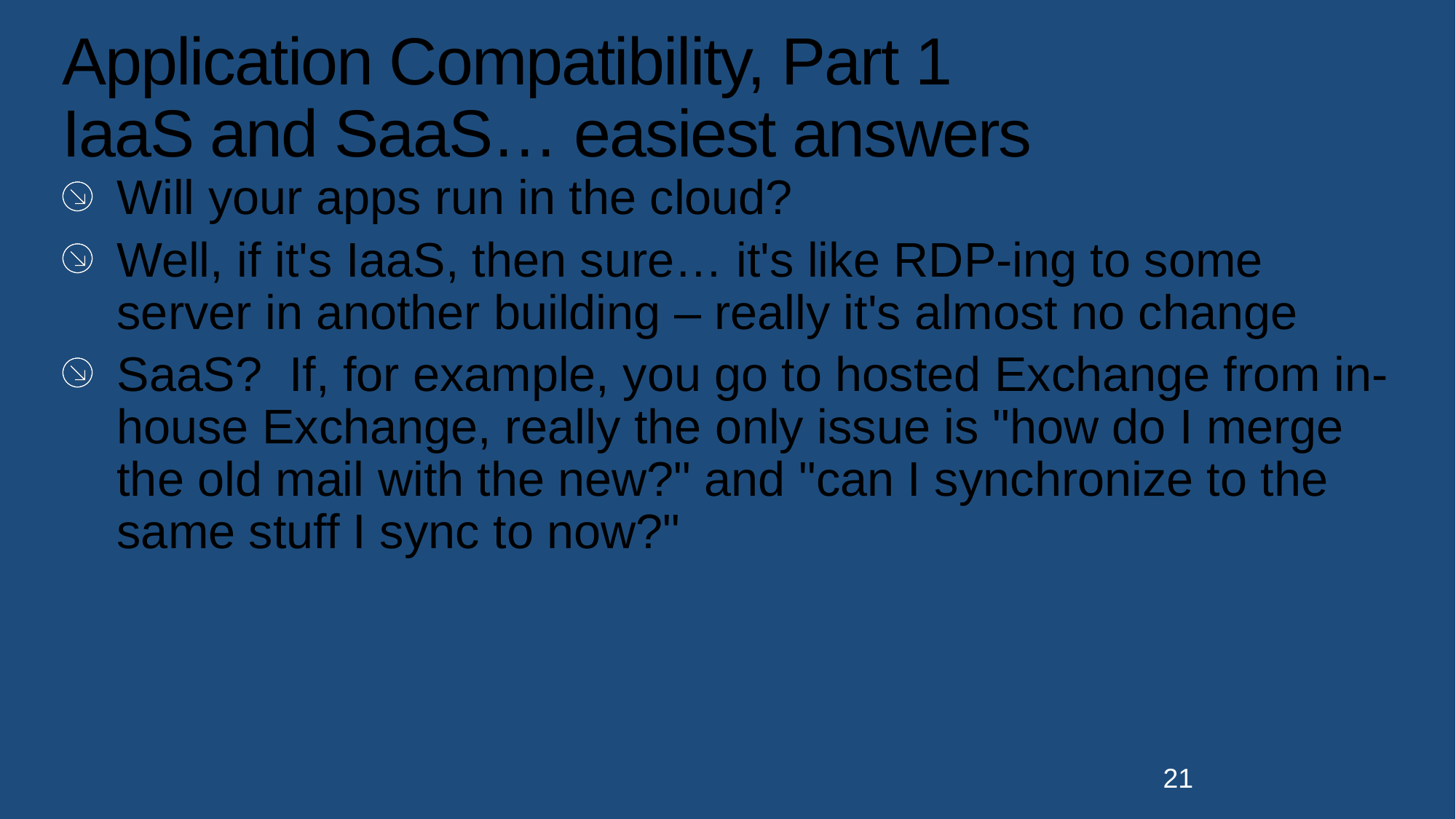

# Application Compatibility, Part 1 IaaS and SaaS… easiest answers
Will your apps run in the cloud?
Well, if it's IaaS, then sure… it's like RDP-ing to some server in another building – really it's almost no change
SaaS?  If, for example, you go to hosted Exchange from in-house Exchange, really the only issue is "how do I merge the old mail with the new?" and "can I synchronize to the same stuff I sync to now?"
21